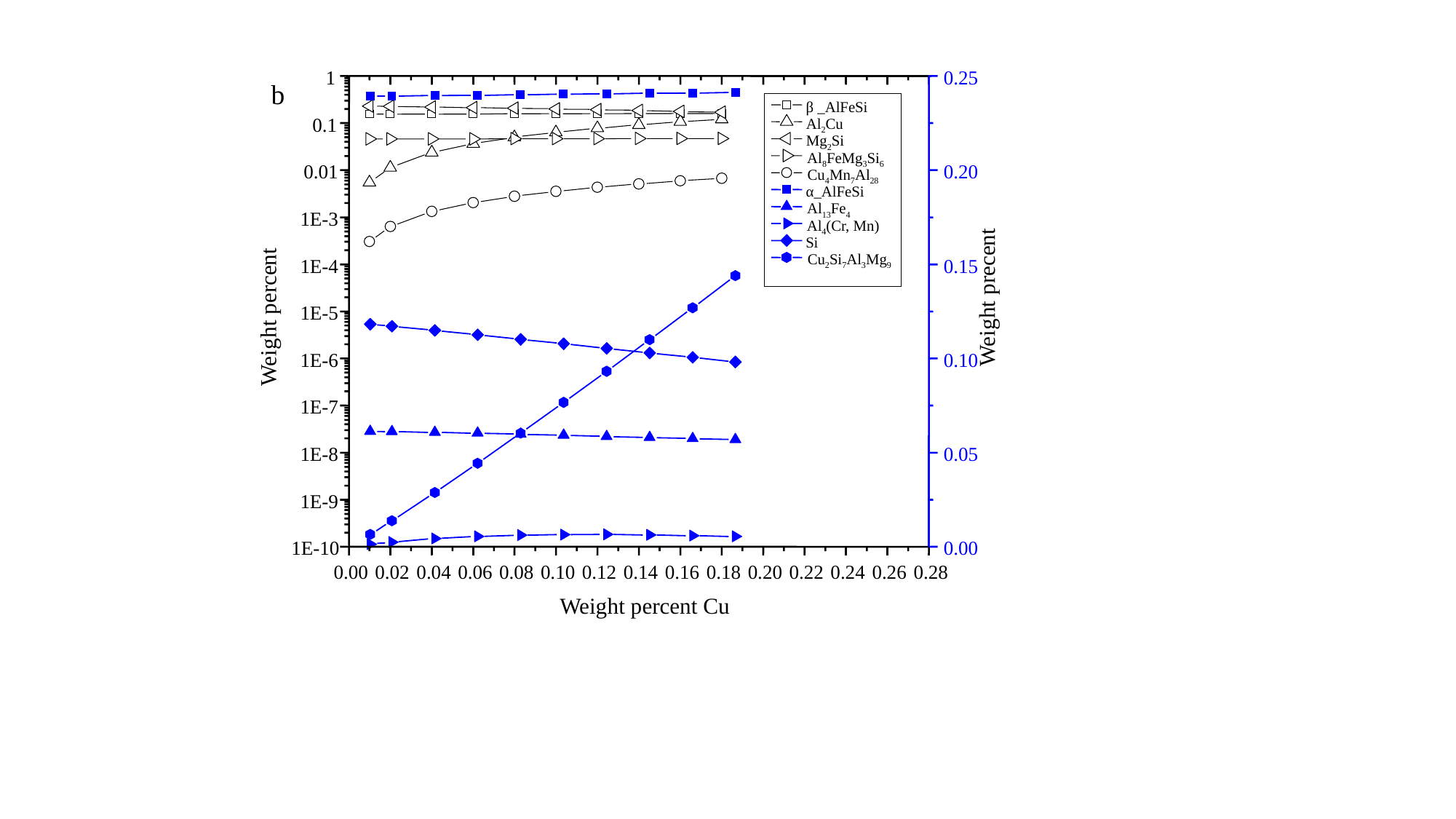

1

β _AlFeSi

0.1

Al2Cu

Mg2Si

Al8FeMg3Si6

0.01

Cu4Mn7Al28

1E-3

1E-4

1E-5

1E-6

1E-7

1E-8

1E-9

1E-10

0.20
0.22
0.24
0.26
0.28
0.25
b

0.00
0.02
0.04
0.06
0.08
0.10
0.12
0.14
0.16
0.18

0.20

α_AlFeSi

Al13Fe4

Al4(Cr, Mn)

Si

Cu2Si7Al3Mg9

0.15

 Weight precent
Weight percent

0.10

0.05

0.00

Weight percent Cu